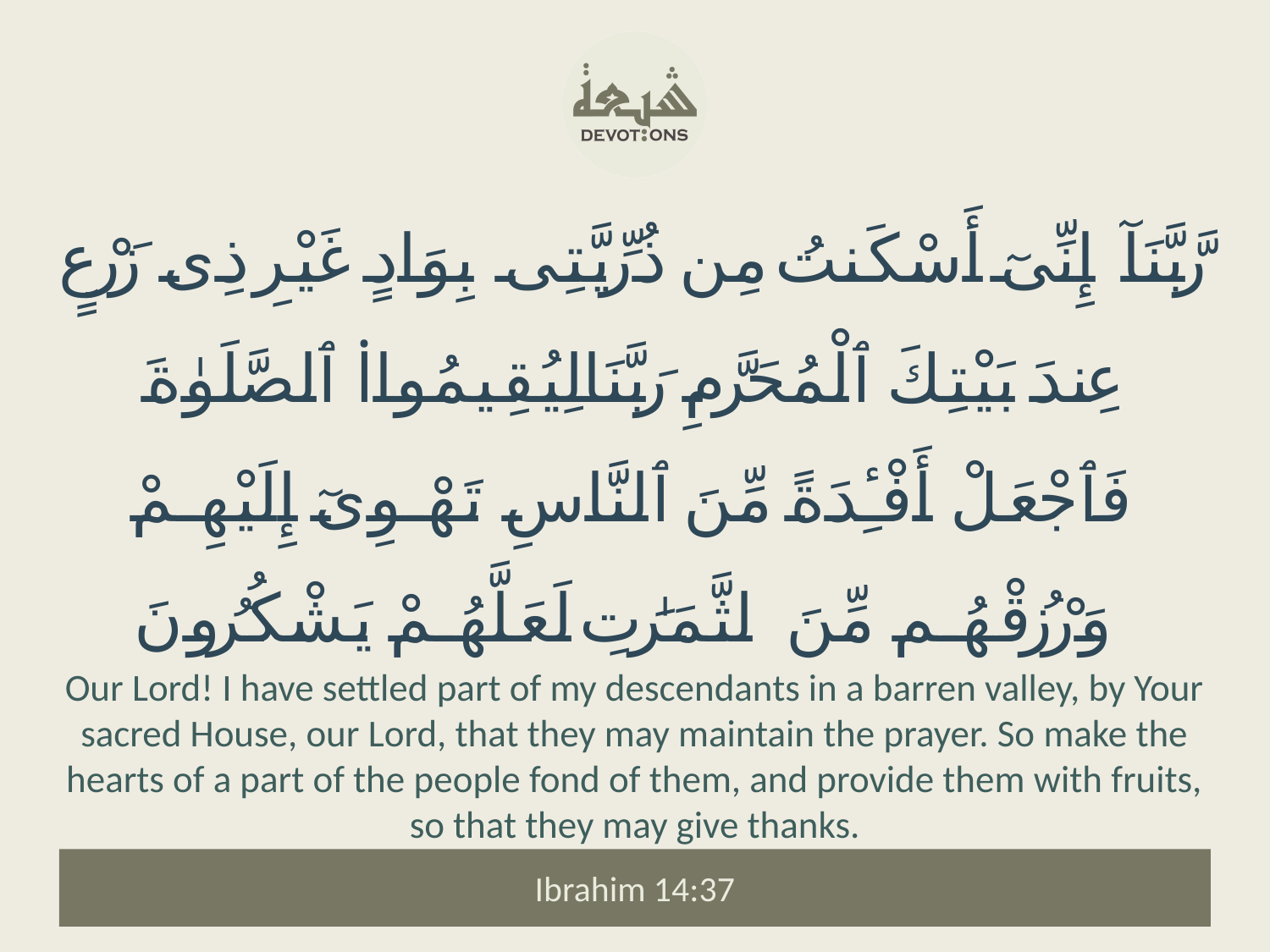

رَّبَّنَآ إِنِّىٓ أَسْكَنتُ مِن ذُرِّيَّتِى بِوَادٍ غَيْرِ ذِى زَرْعٍ عِندَ بَيْتِكَ ٱلْمُحَرَّمِ رَبَّنَا لِيُقِيمُوا۟ ٱلصَّلَوٰةَ فَٱجْعَلْ أَفْـِٔدَةً مِّنَ ٱلنَّاسِ تَهْوِىٓ إِلَيْهِمْ وَٱرْزُقْهُم مِّنَ ٱلثَّمَرَٰتِ لَعَلَّهُمْ يَشْكُرُونَ
Our Lord! I have settled part of my descendants in a barren valley, by Your sacred House, our Lord, that they may maintain the prayer. So make the hearts of a part of the people fond of them, and provide them with fruits, so that they may give thanks.
Ibrahim 14:37